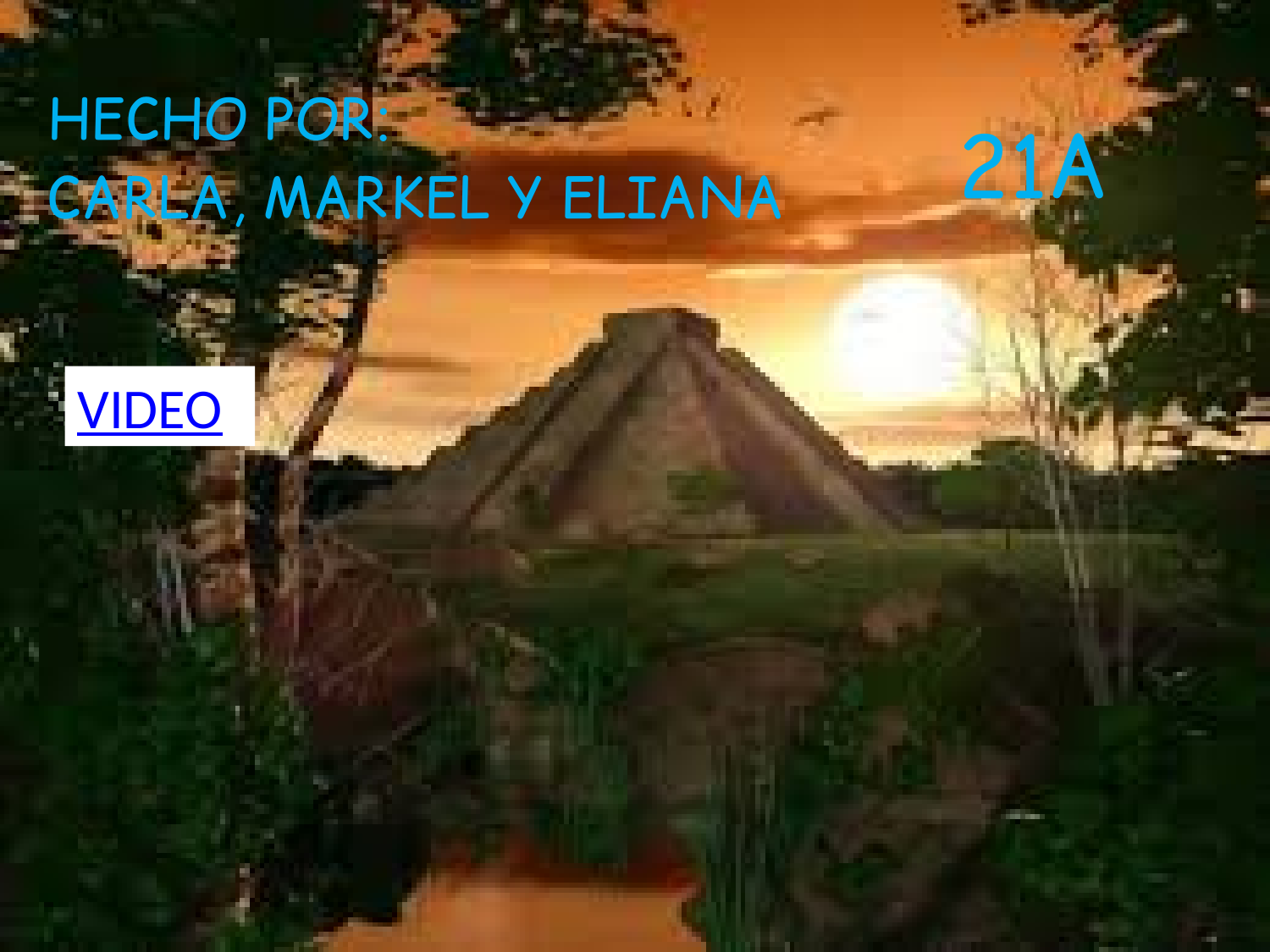

HECHO POR:
CARLA, MARKEL Y ELIANA
21A
VIDEO